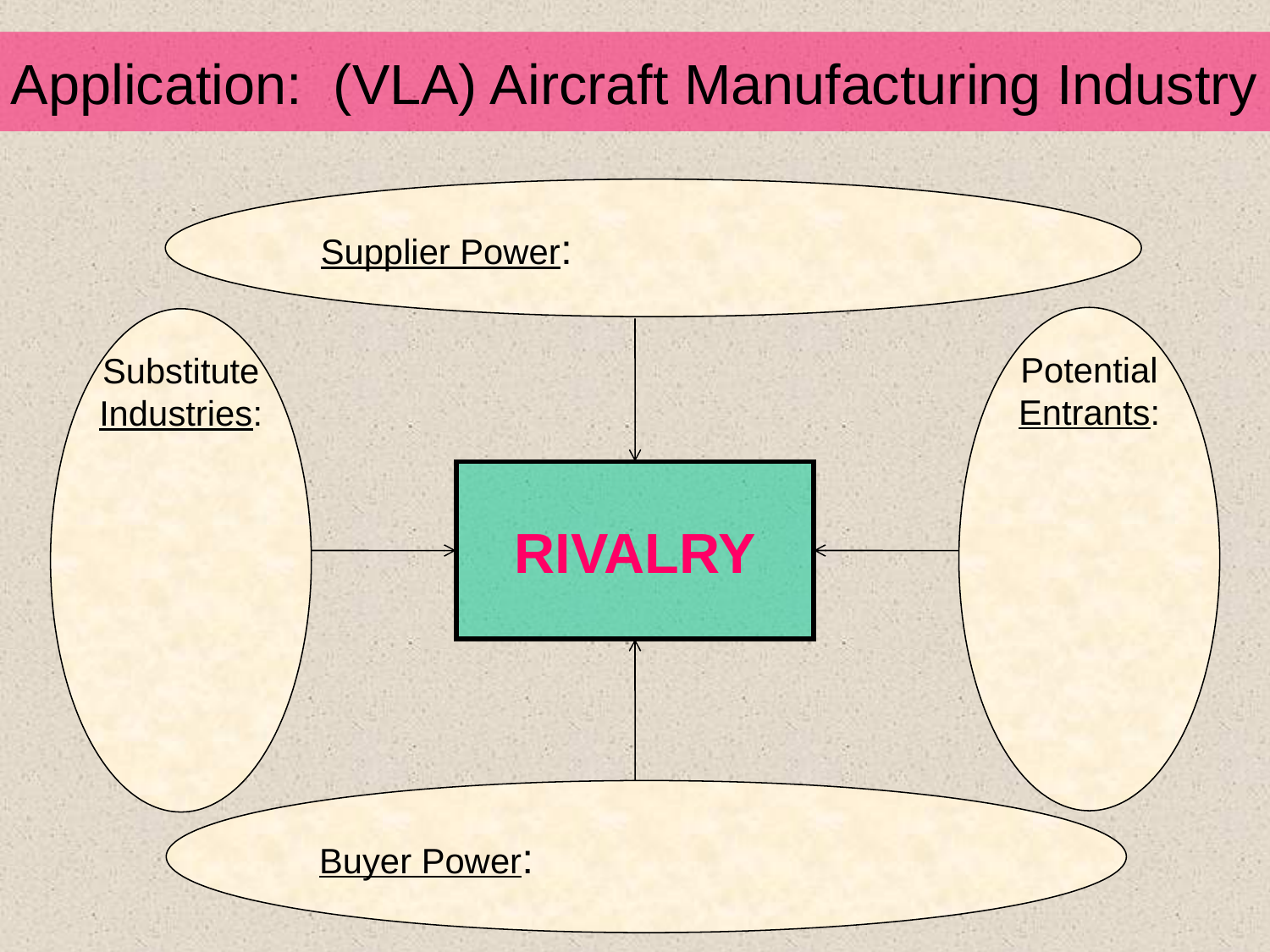

Application:  (VLA) Aircraft Manufacturing Industry
Supplier Power:
Potential
Entrants:

Substitute
Industries:

RIVALRY

Buyer Power: